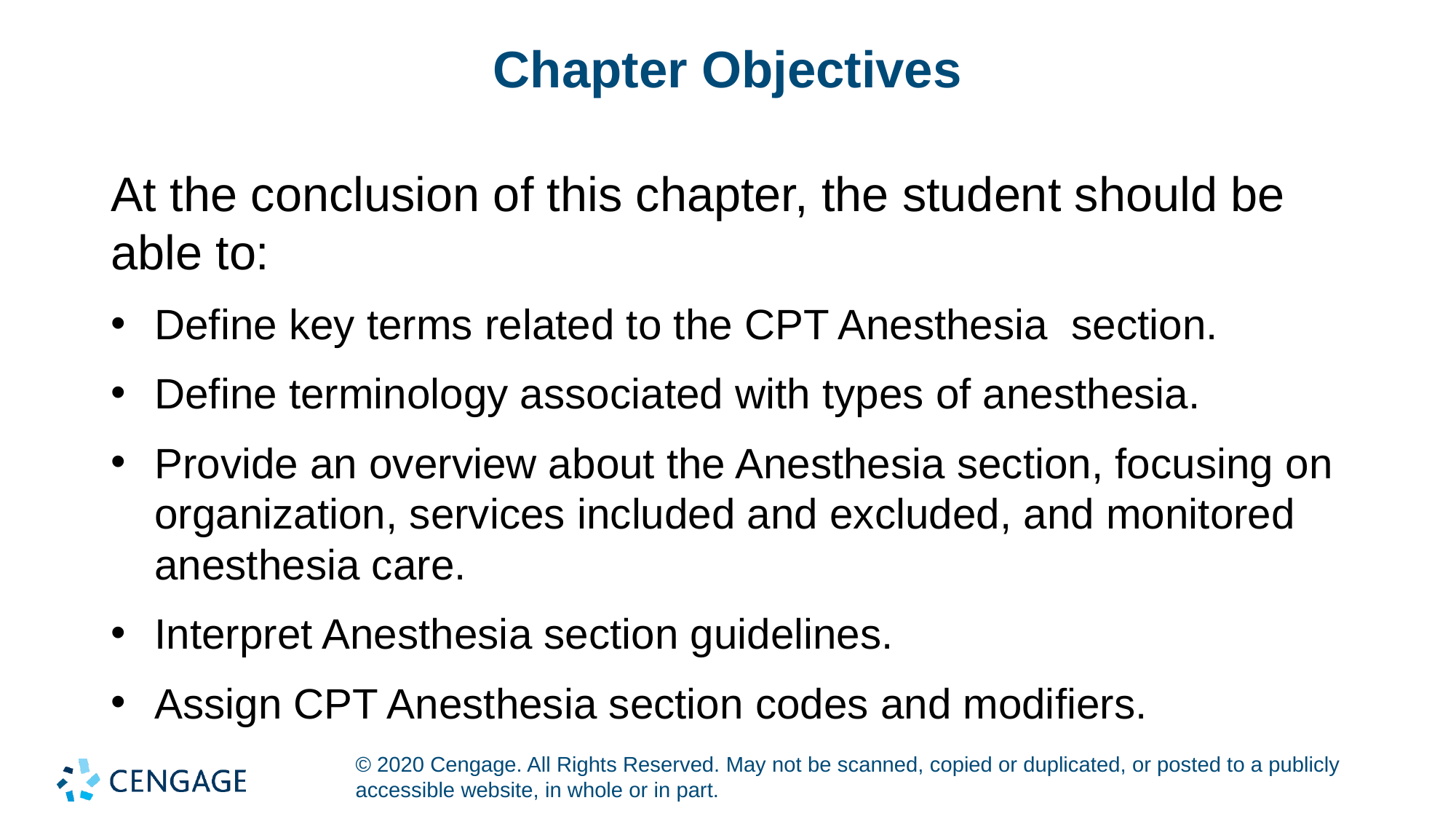

# Chapter Objectives
At the conclusion of this chapter, the student should be able to:
Define key terms related to the CPT Anesthesia  section.
Define terminology associated with types of anesthesia.
Provide an overview about the Anesthesia section, focusing on organization, services included and excluded, and monitored anesthesia care.
Interpret Anesthesia section guidelines.
Assign CPT Anesthesia section codes and modifiers.